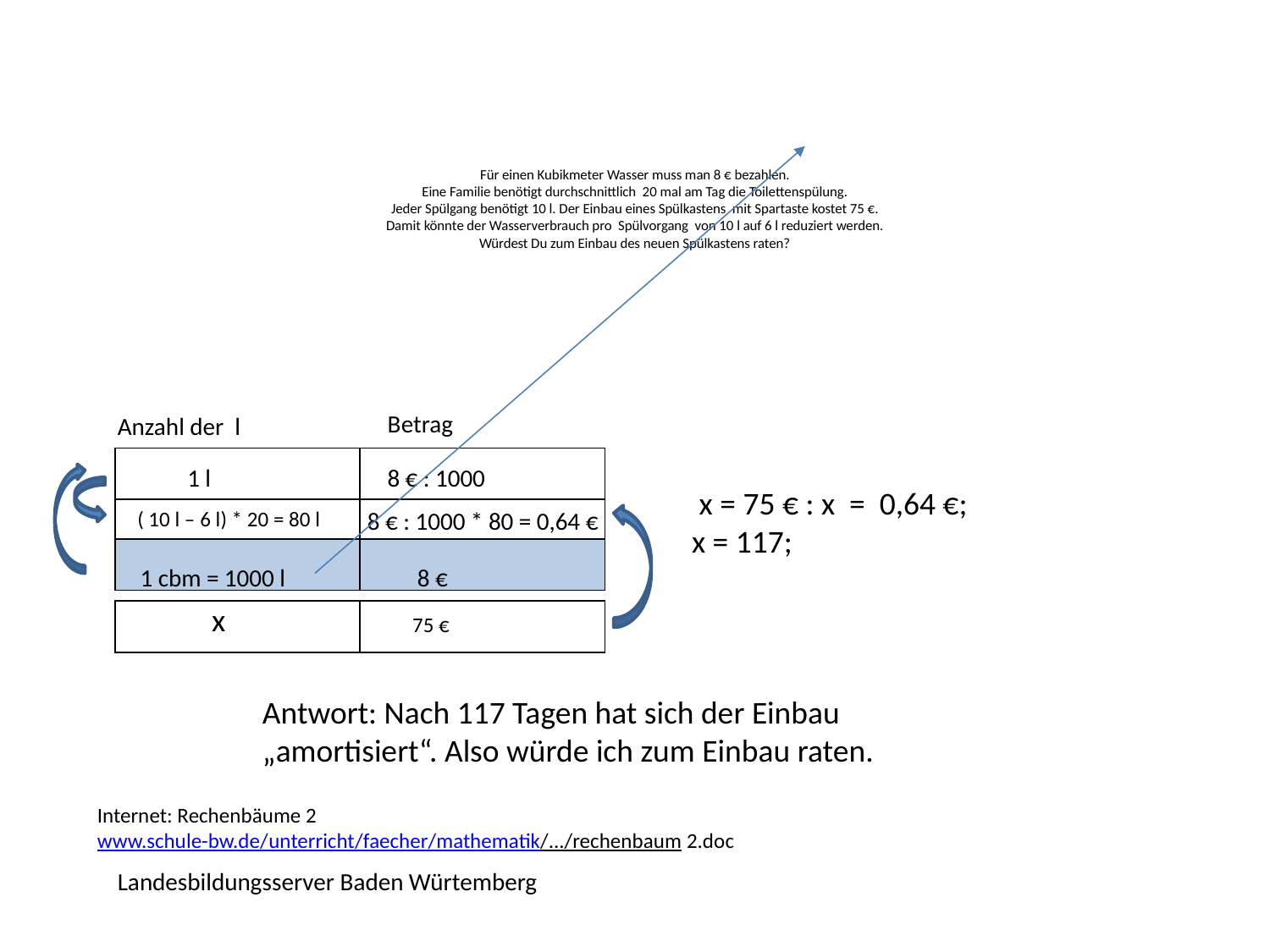

# Für einen Kubikmeter Wasser muss man 8 € bezahlen. Eine Familie benötigt durchschnittlich  20 mal am Tag die Toilettenspülung. Jeder Spülgang benötigt 10 l. Der Einbau eines Spülkastens  mit Spartaste kostet 75 €. Damit könnte der Wasserverbrauch pro  Spülvorgang  von 10 l auf 6 l reduziert werden. Würdest Du zum Einbau des neuen Spülkastens raten?
Betrag
Anzahl der  l

|  |  |
| --- | --- |
1 l
8 € : 1000

   x = 75 € : x  =  0,64 €;
  x = 117;
| ( 10 l – 8 l |  |
| --- | --- |
|  |  |
( 10 l – 6 l) * 20 = 80 l
8 € : 1000 * 80 = 0,64 €

8 €
 1 cbm = 1000 l
  x
|  |  |
| --- | --- |
75 €
Antwort: Nach 117 Tagen hat sich der Einbau „amortisiert“. Also würde ich zum Einbau raten.
Internet: Rechenbäume 2
www.schule-bw.de/unterricht/faecher/mathematik/.../rechenbaum 2.doc
Landesbildungsserver Baden Würtemberg